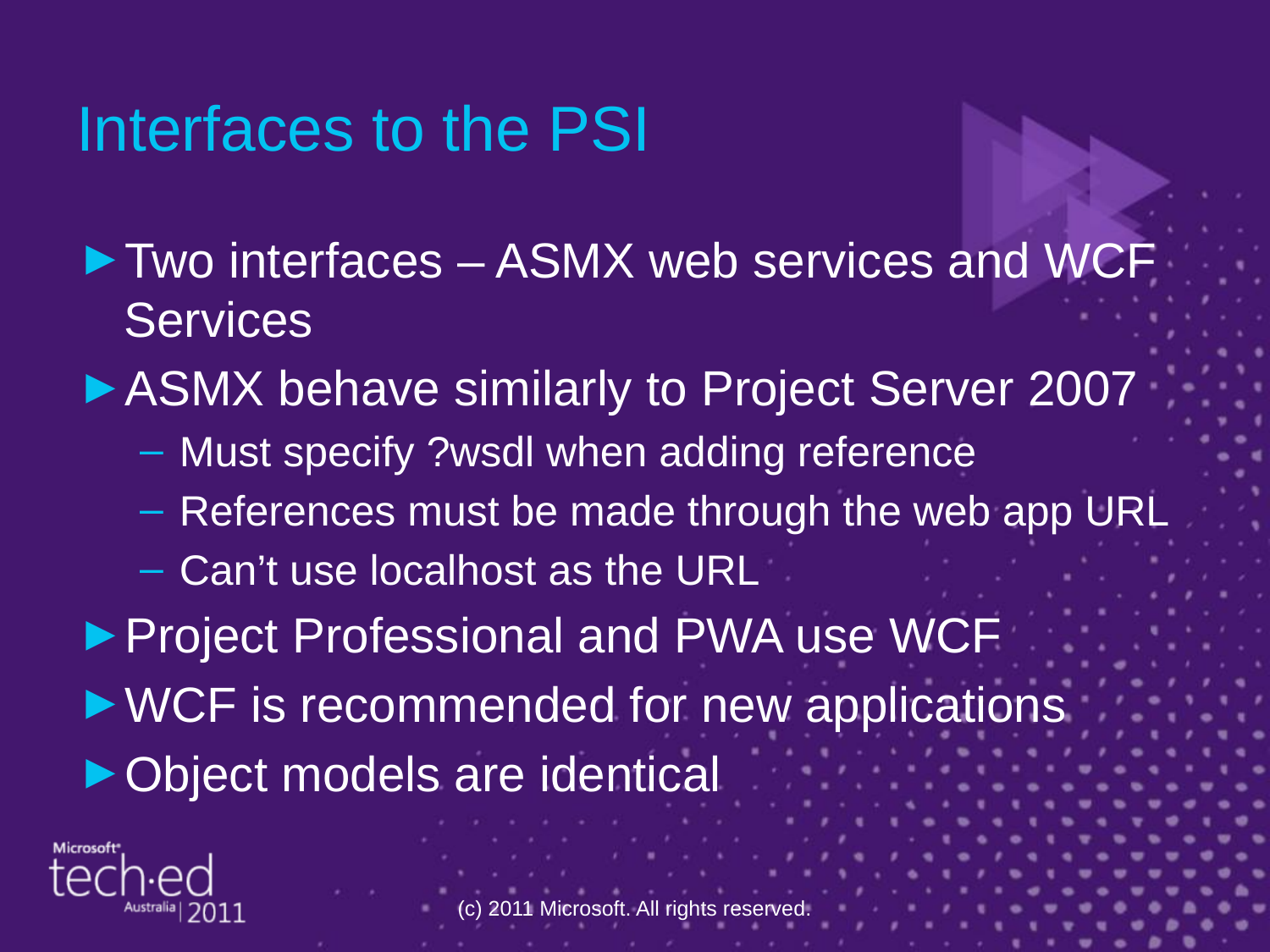

# Interfaces to the PSI
Two interfaces – ASMX web services and WCF Services
ASMX behave similarly to Project Server 2007
Must specify ?wsdl when adding reference
References must be made through the web app URL
Can’t use localhost as the URL
Project Professional and PWA use WCF
WCF is recommended for new applications
Object models are identical
(c) 2011 Microsoft. All rights reserved.